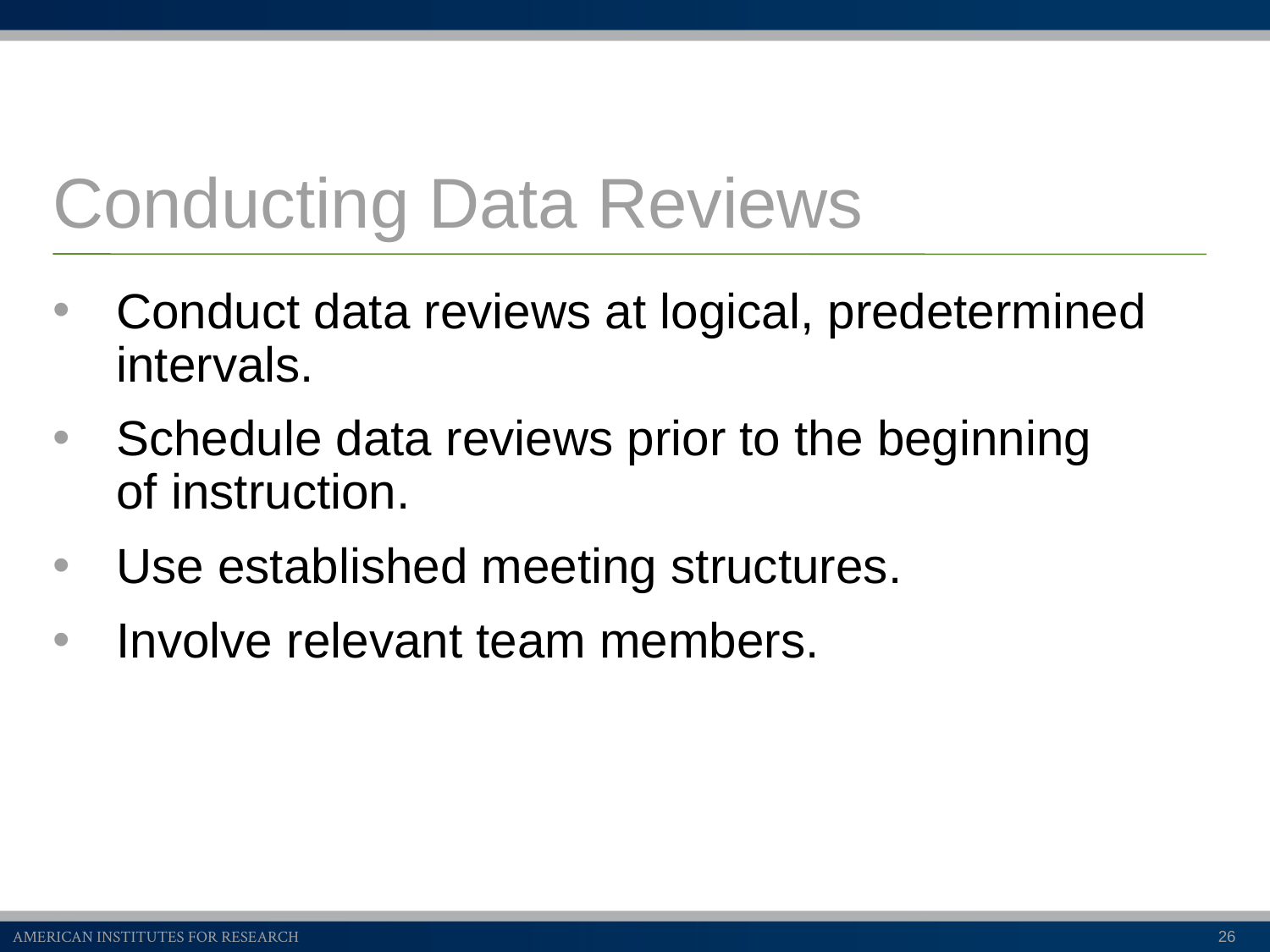

# Conducting Data Reviews
Conduct data reviews at logical, predetermined intervals.
Schedule data reviews prior to the beginning
of instruction.
Use established meeting structures.
Involve relevant team members.
26